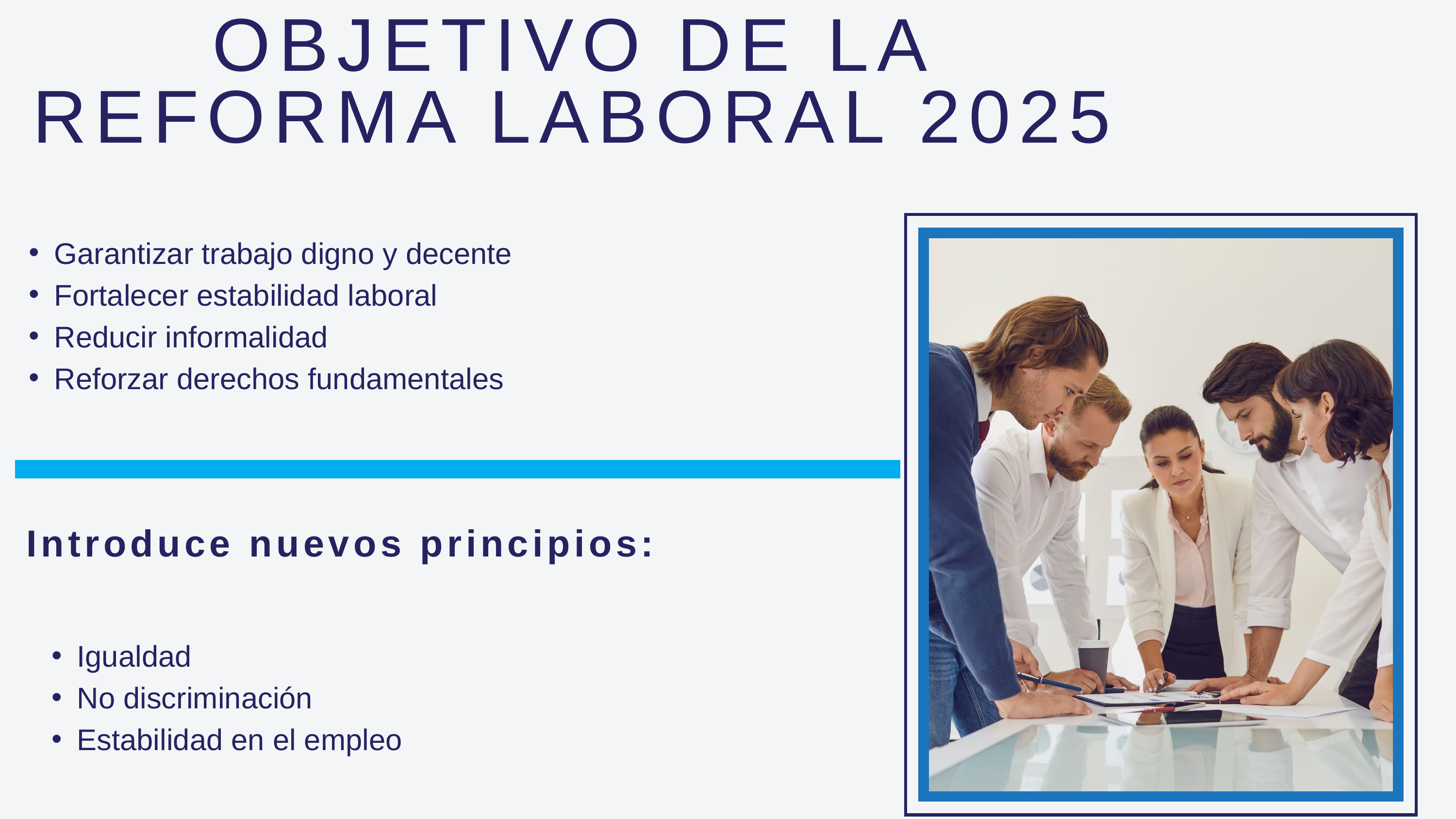

OBJETIVO DE LA REFORMA LABORAL 2025

Garantizar trabajo digno y decente
Fortalecer estabilidad laboral
Reducir informalidad
Reforzar derechos fundamentales

Introduce nuevos principios:
Igualdad
No discriminación
Estabilidad en el empleo